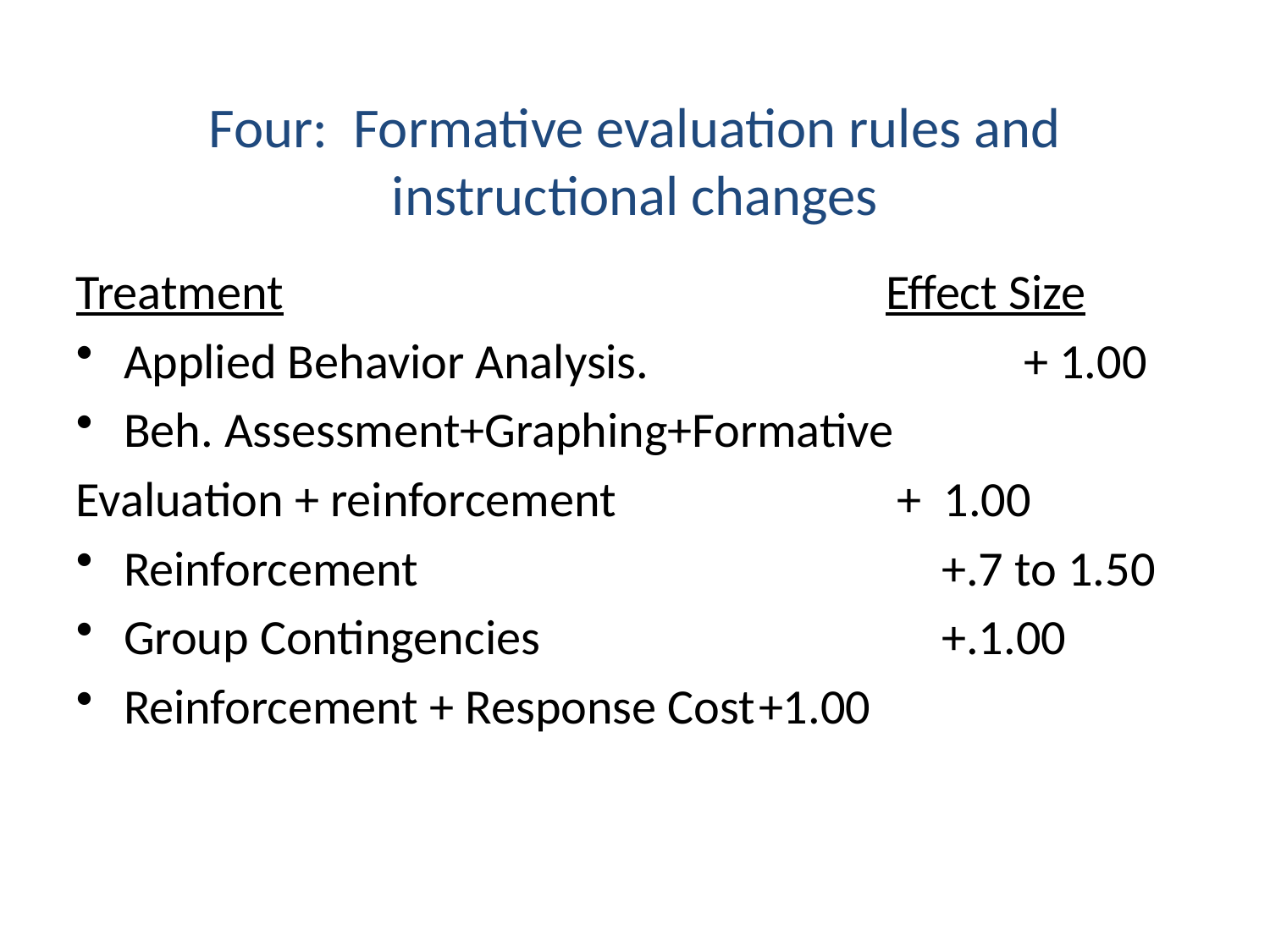

Four:  Formative evaluation rules and instructional changes
Treatment					Effect Size
Applied Behavior Analysis.			 + 1.00
Beh. Assessment+Graphing+Formative
Evaluation + reinforcement			 +  1.00
Reinforcement				     +.7 to 1.50
Group Contingencies 			     +.1.00
Reinforcement + Response Cost	+1.00